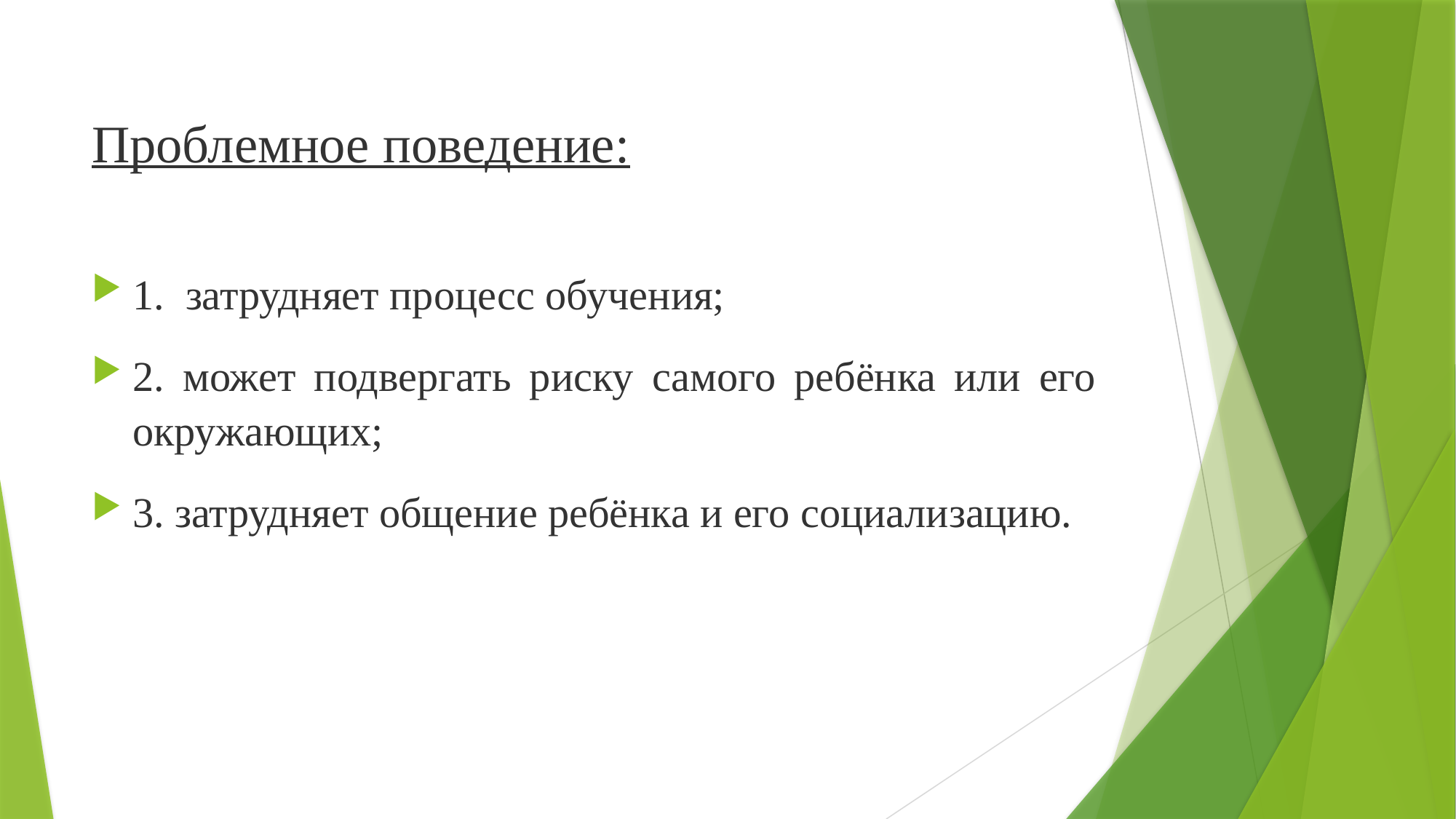

# Проблемное поведение:
1.  затрудняет процесс обучения;
2. может подвергать риску самого ребёнка или его окружающих;
3. затрудняет общение ребёнка и его социализацию.